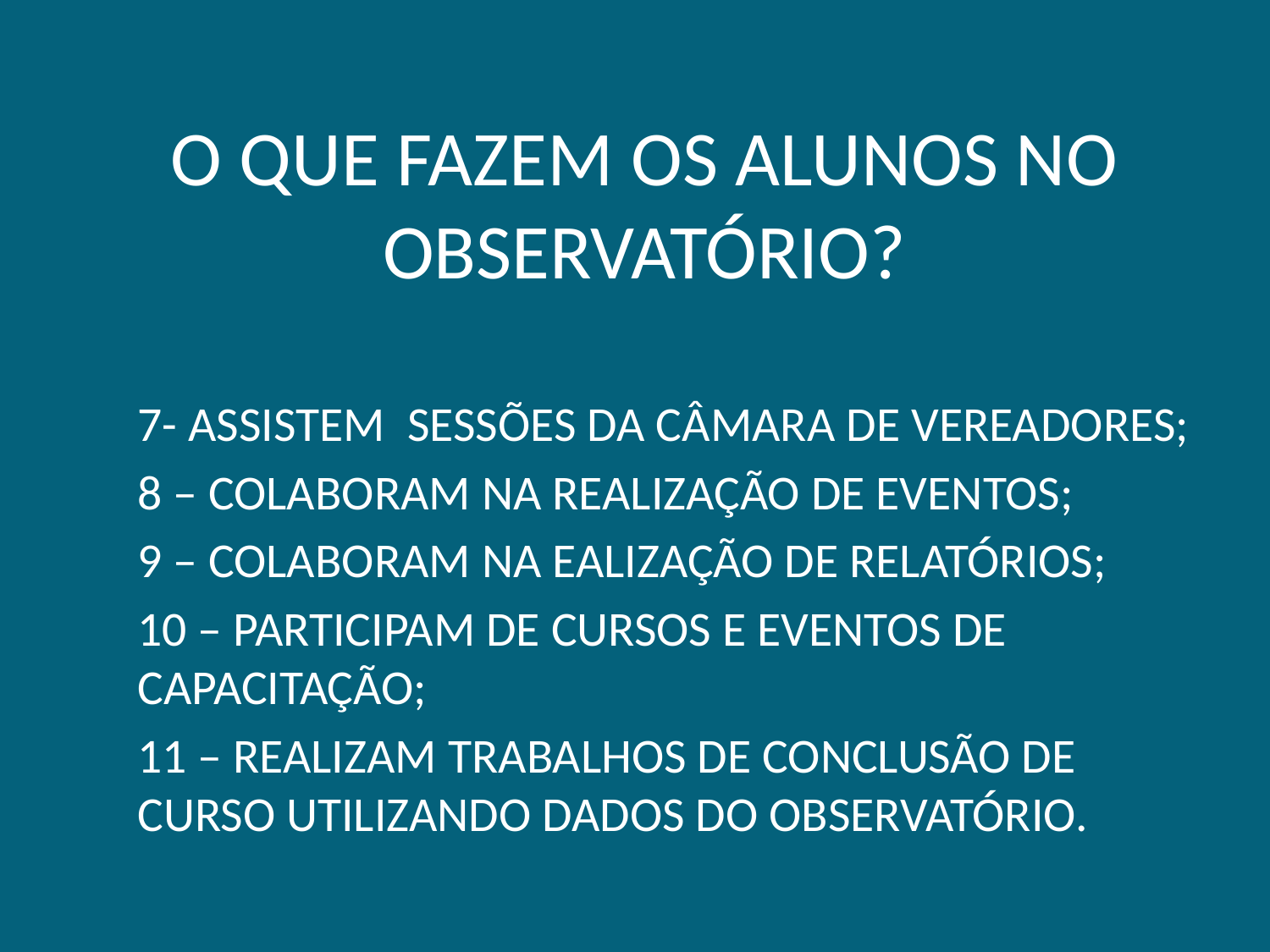

# O QUE FAZEM OS ALUNOS NO OBSERVATÓRIO?
7- ASSISTEM  SESSÕES DA CÂMARA DE VEREADORES;
8 – COLABORAM NA REALIZAÇÃO DE EVENTOS;
9 – COLABORAM NA EALIZAÇÃO DE RELATÓRIOS;
10 – PARTICIPAM DE CURSOS E EVENTOS DE CAPACITAÇÃO;
11 – REALIZAM TRABALHOS DE CONCLUSÃO DE CURSO UTILIZANDO DADOS DO OBSERVATÓRIO.